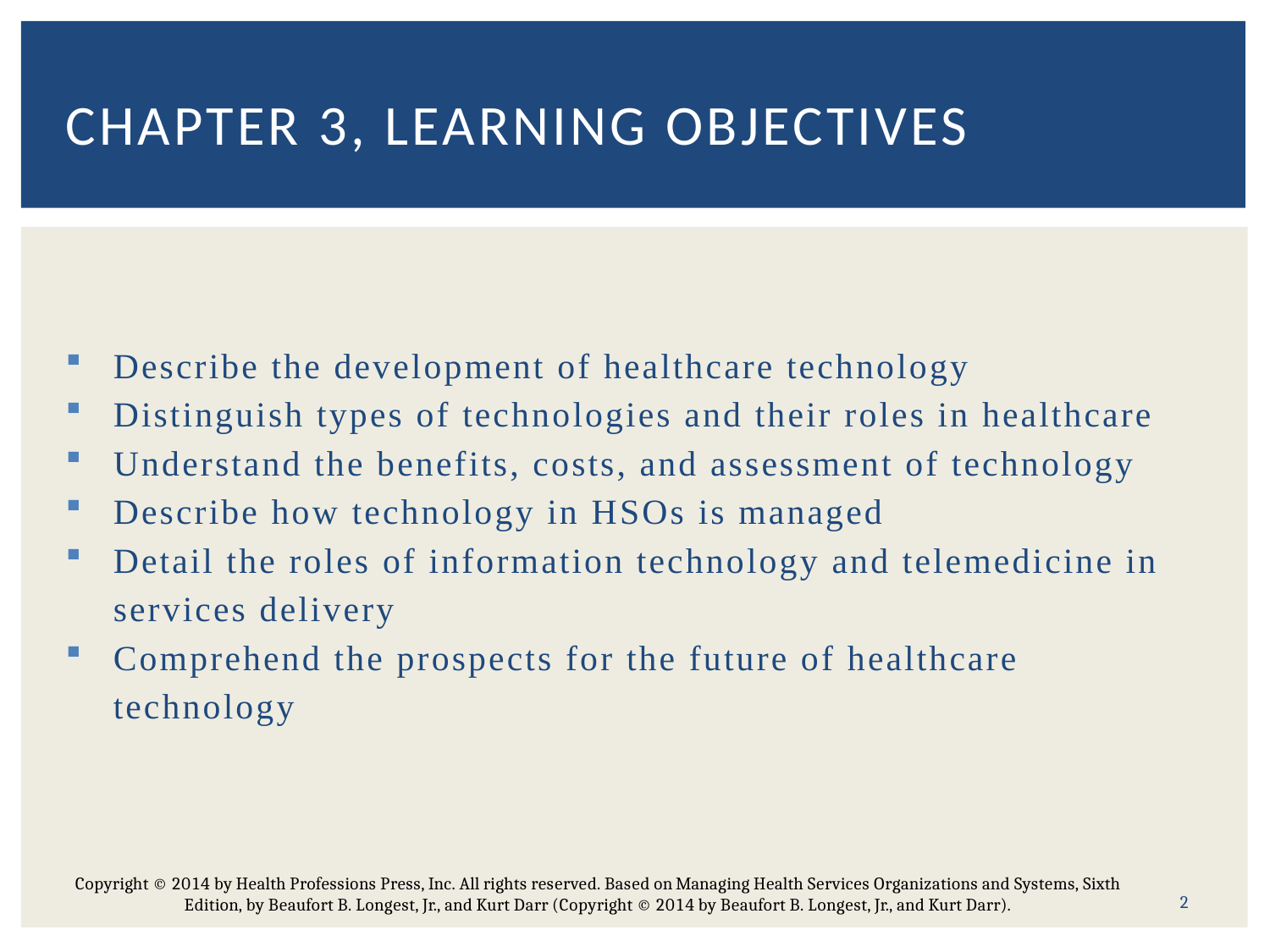

# Chapter 3, Learning objectives

Describe the development of healthcare technology
Distinguish types of technologies and their roles in healthcare
Understand the benefits, costs, and assessment of technology
Describe how technology in HSOs is managed
Detail the roles of information technology and telemedicine in services delivery
Comprehend the prospects for the future of healthcare technology

Copyright © 2014 by Health Professions Press, Inc. All rights reserved. Based on Managing Health Services Organizations and Systems, Sixth Edition, by Beaufort B. Longest, Jr., and Kurt Darr (Copyright © 2014 by Beaufort B. Longest, Jr., and Kurt Darr).
2